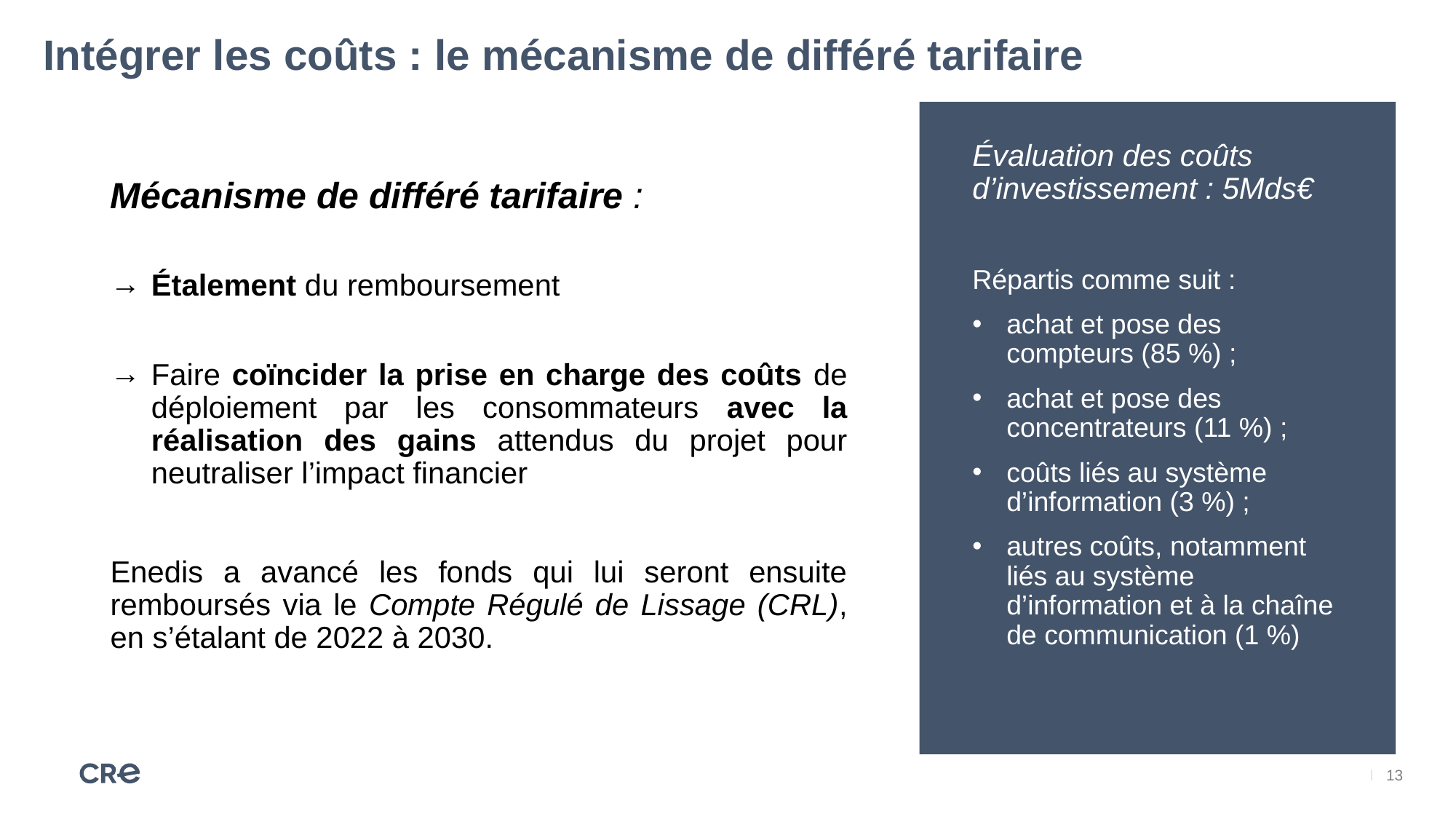

Intégrer les coûts : le mécanisme de différé tarifaire

Évaluation des coûts d’investissement : 5Mds€

Répartis comme suit :
achat et pose des compteurs (85 %) ;
achat et pose des concentrateurs (11 %) ;
coûts liés au système d’information (3 %) ;
autres coûts, notamment liés au système d’information et à la chaîne de communication (1 %)
Mécanisme de différé tarifaire :

Étalement du remboursement

Faire coïncider la prise en charge des coûts de déploiement par les consommateurs avec la réalisation des gains attendus du projet pour neutraliser l’impact financier

Enedis a avancé les fonds qui lui seront ensuite remboursés via le Compte Régulé de Lissage (CRL), en s’étalant de 2022 à 2030.

I   13